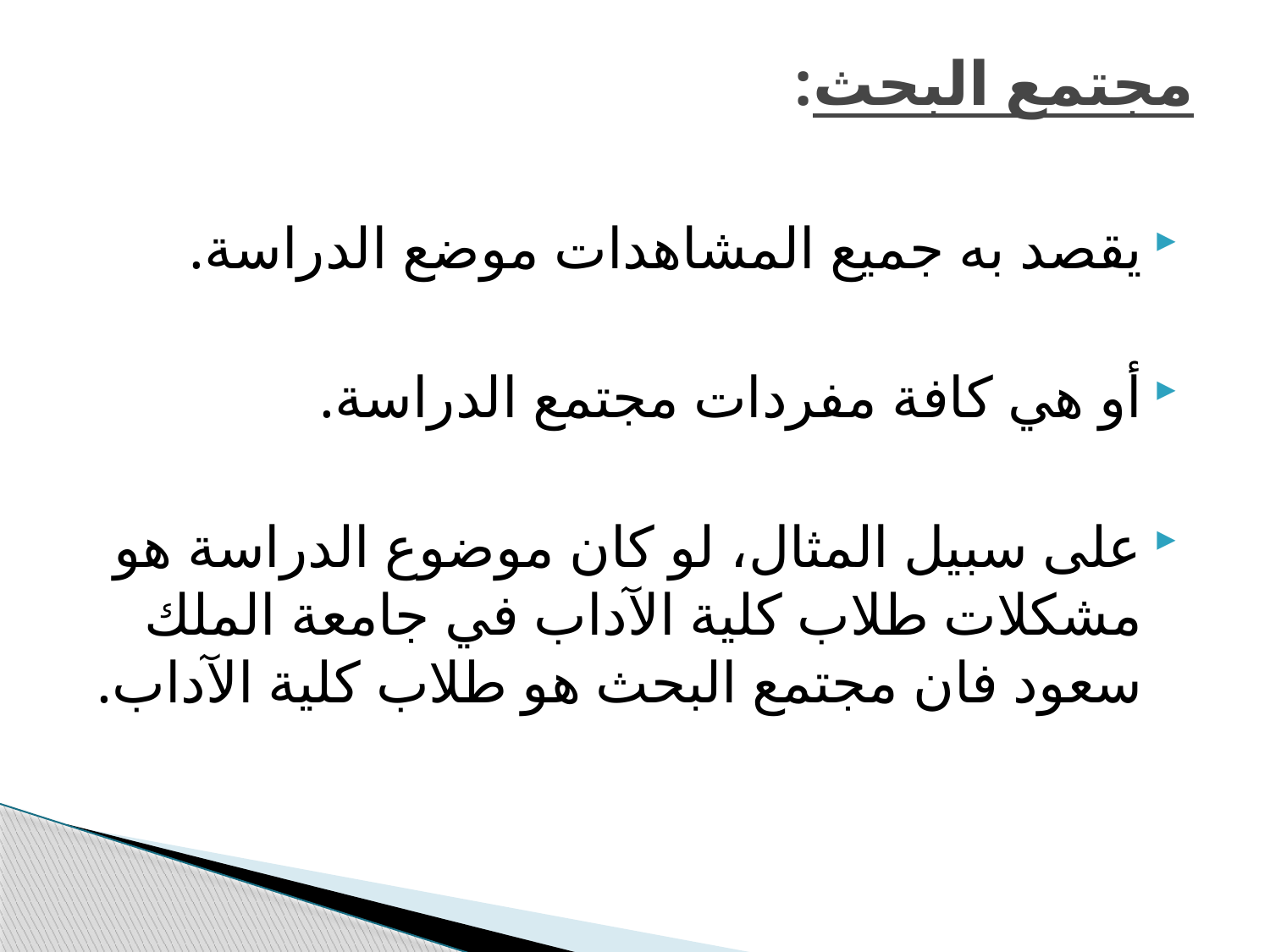

# مجتمع البحث:
يقصد به جميع المشاهدات موضع الدراسة.

أو هي كافة مفردات مجتمع الدراسة.

على سبيل المثال، لو كان موضوع الدراسة هو مشكلات طلاب كلية الآداب في جامعة الملك سعود فان مجتمع البحث هو طلاب كلية الآداب.